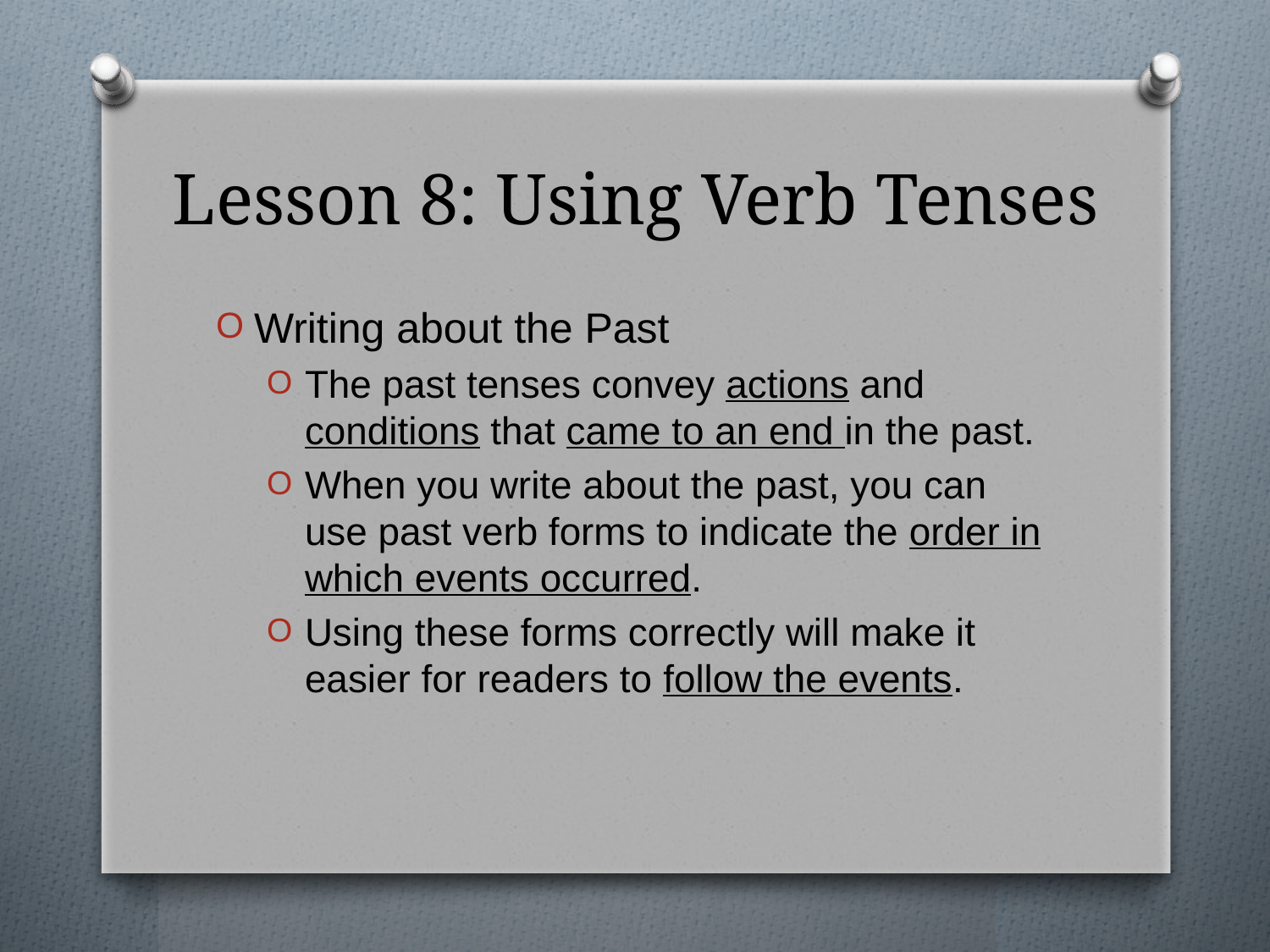

# Lesson 8: Using Verb Tenses
Writing about the Past
The past tenses convey actions and conditions that came to an end in the past.
When you write about the past, you can use past verb forms to indicate the order in which events occurred.
Using these forms correctly will make it easier for readers to follow the events.